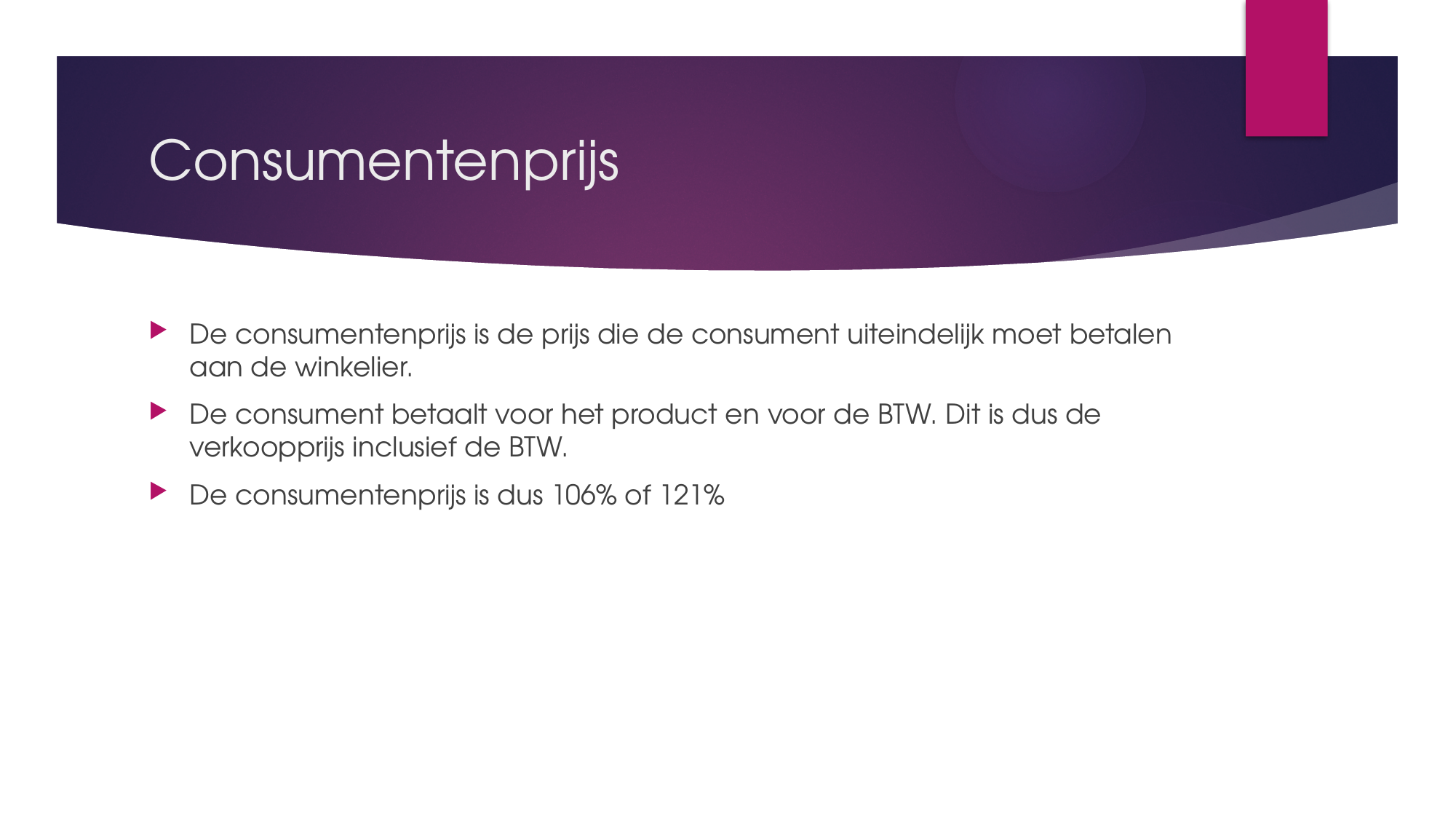

# Consumentenprijs
De consumentenprijs is de prijs die de consument uiteindelijk moet betalen aan de winkelier.
De consument betaalt voor het product en voor de BTW. Dit is dus de verkoopprijs inclusief de BTW.
De consumentenprijs is dus 106% of 121%